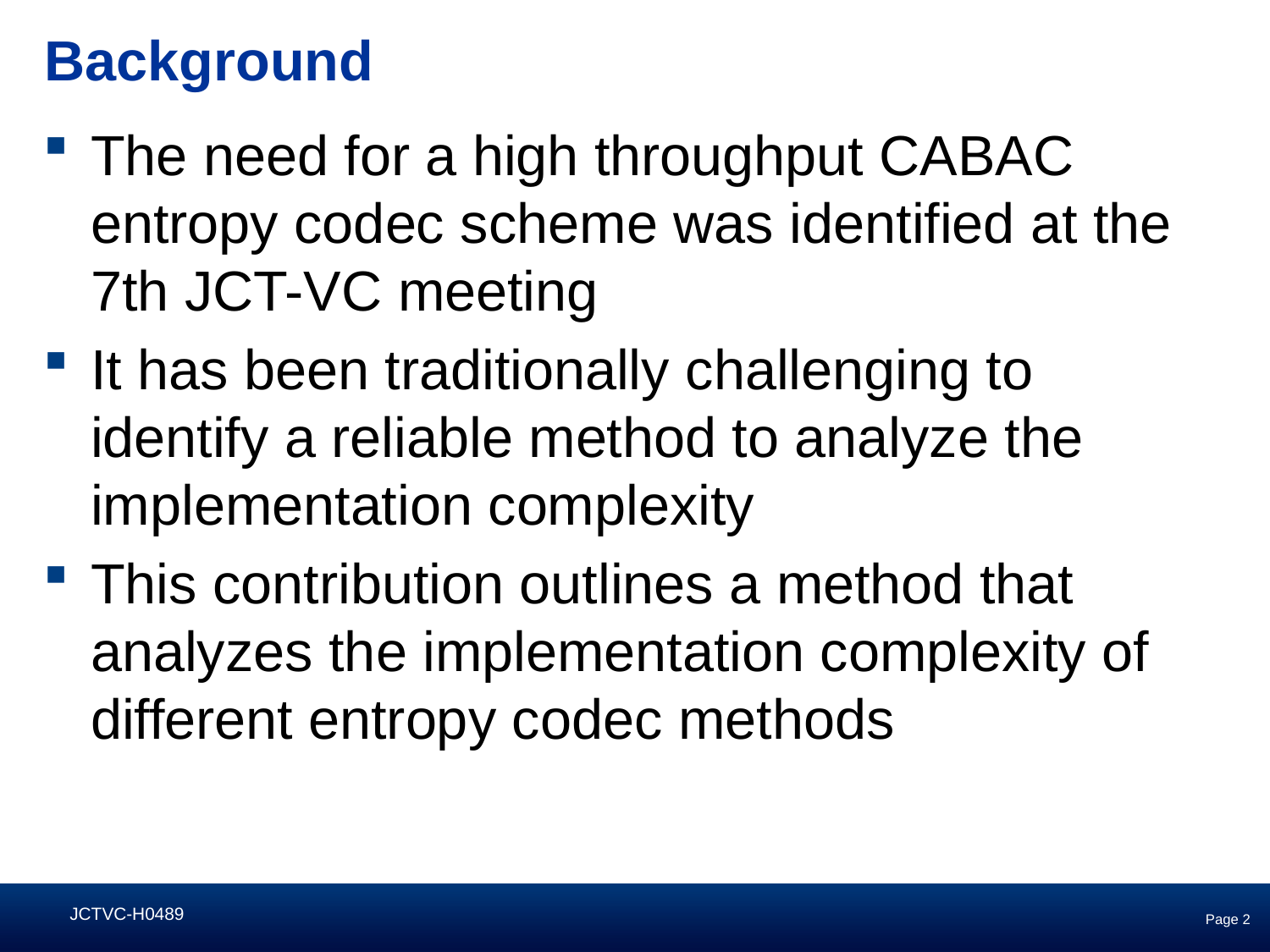

# Background
The need for a high throughput CABAC entropy codec scheme was identified at the 7th JCT-VC meeting
It has been traditionally challenging to identify a reliable method to analyze the implementation complexity
This contribution outlines a method that analyzes the implementation complexity of different entropy codec methods